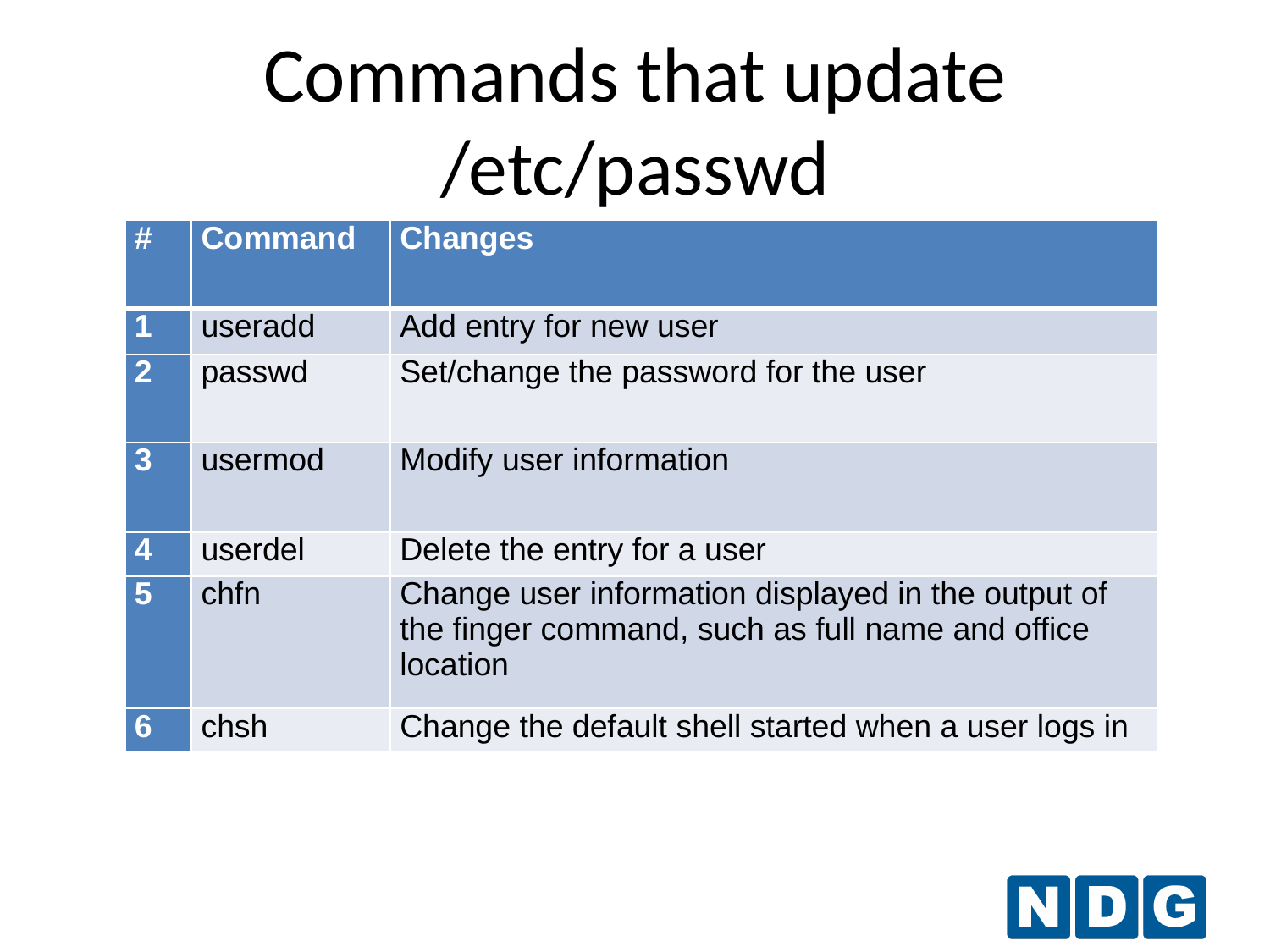

Commands that update /etc/passwd

| # | Command | Changes |
| --- | --- | --- |
| 1 | useradd | Add entry for new user |
| 2 | passwd | Set/change the password for the user |
| 3 | usermod | Modify user information |
| 4 | userdel | Delete the entry for a user |
| 5 | chfn | Change user information displayed in the output of the finger command, such as full name and office location |
| 6 | chsh | Change the default shell started when a user logs in |